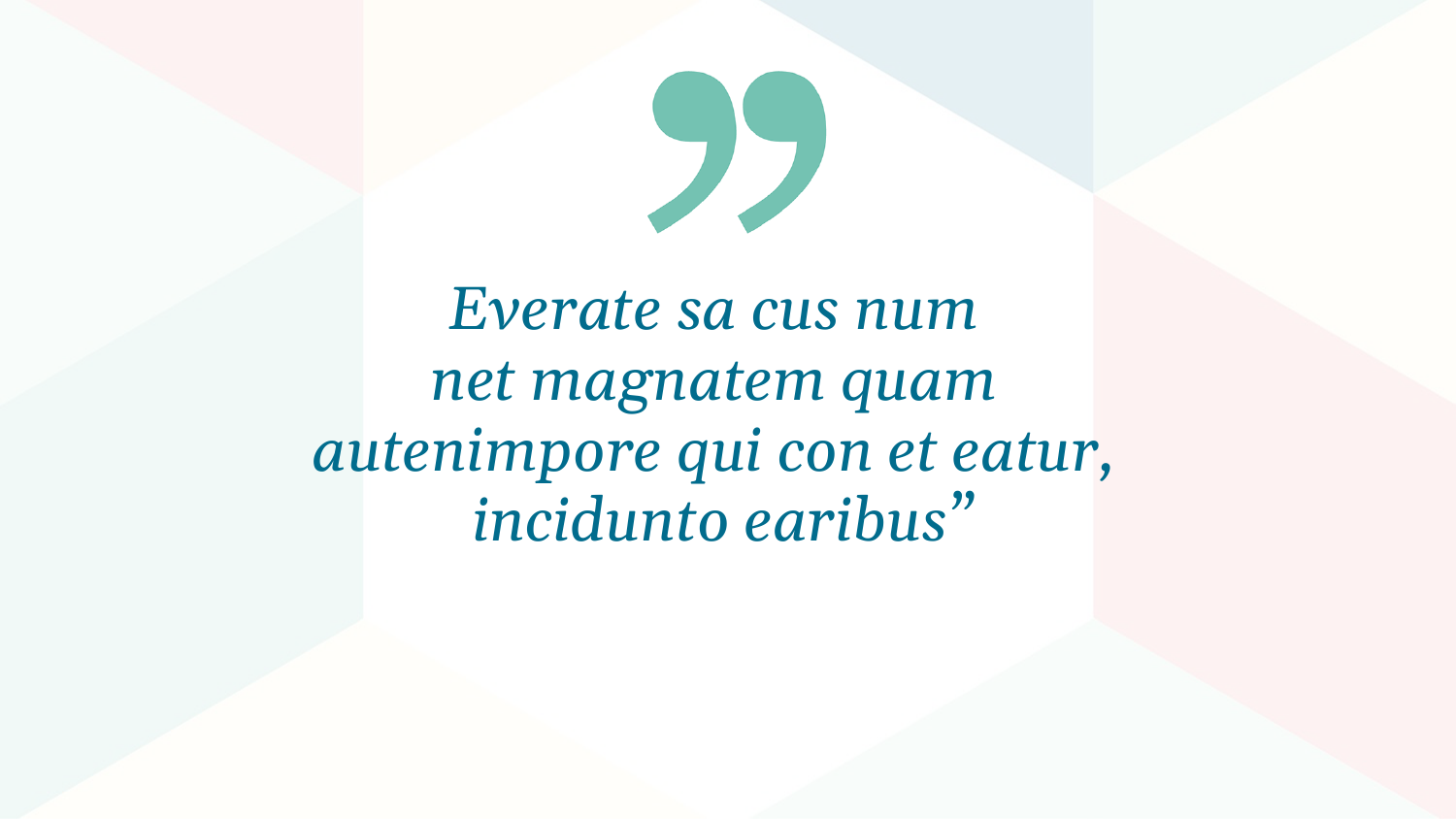

Everate sa cus num
net magnatem quam
autenimpore qui con et eatur,
incidunto earibus”